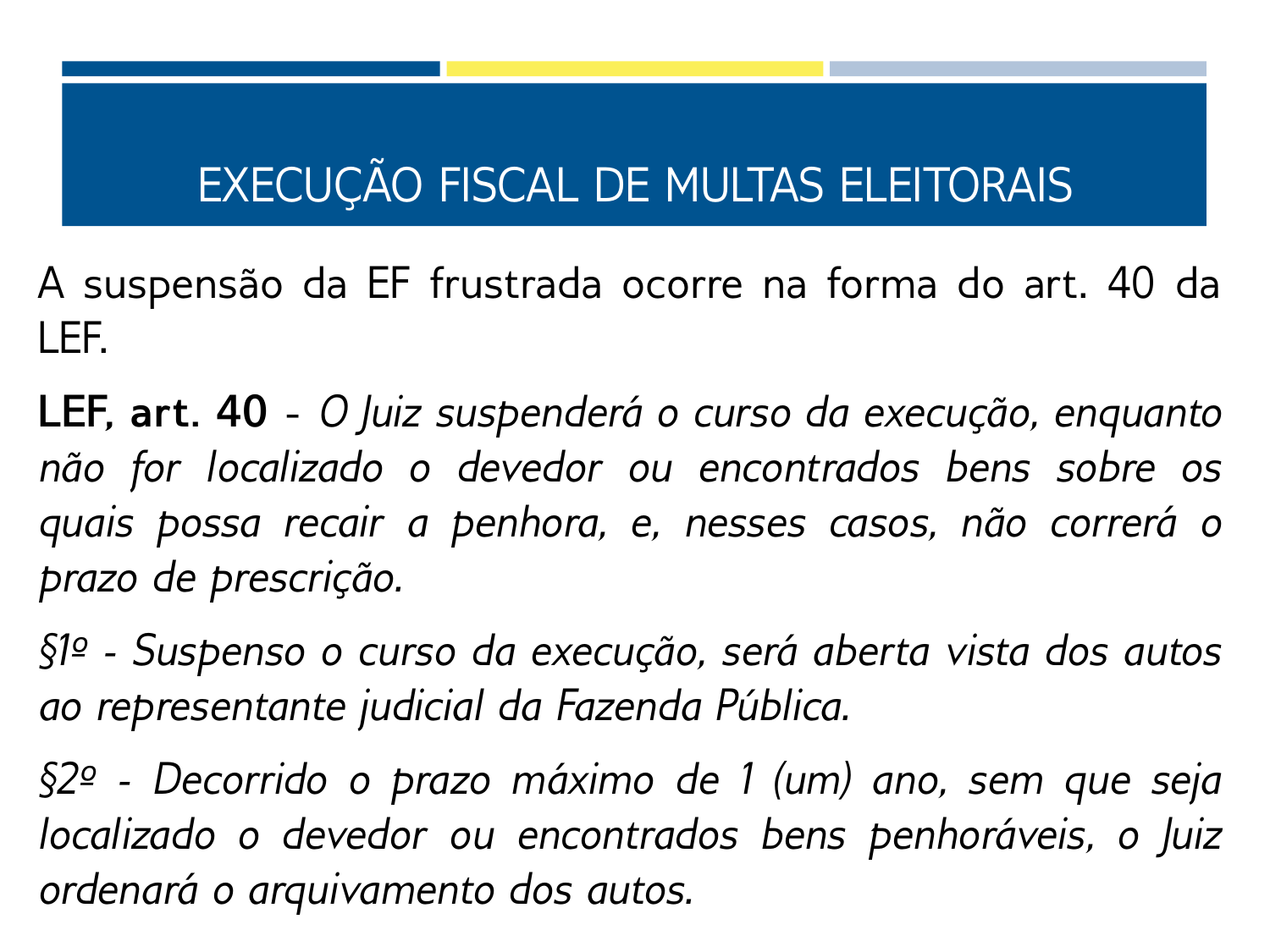

# EXECUÇÃO FISCAL DE MULTAS ELEITORAIS
A suspensão da EF frustrada ocorre na forma do art. 40 da LEF.
LEF, art. 40 - O Juiz suspenderá o curso da execução, enquanto não for localizado o devedor ou encontrados bens sobre os quais possa recair a penhora, e, nesses casos, não correrá o prazo de prescrição.
§1º - Suspenso o curso da execução, será aberta vista dos autos ao representante judicial da Fazenda Pública.
§2º - Decorrido o prazo máximo de 1 (um) ano, sem que seja localizado o devedor ou encontrados bens penhoráveis, o Juiz ordenará o arquivamento dos autos.